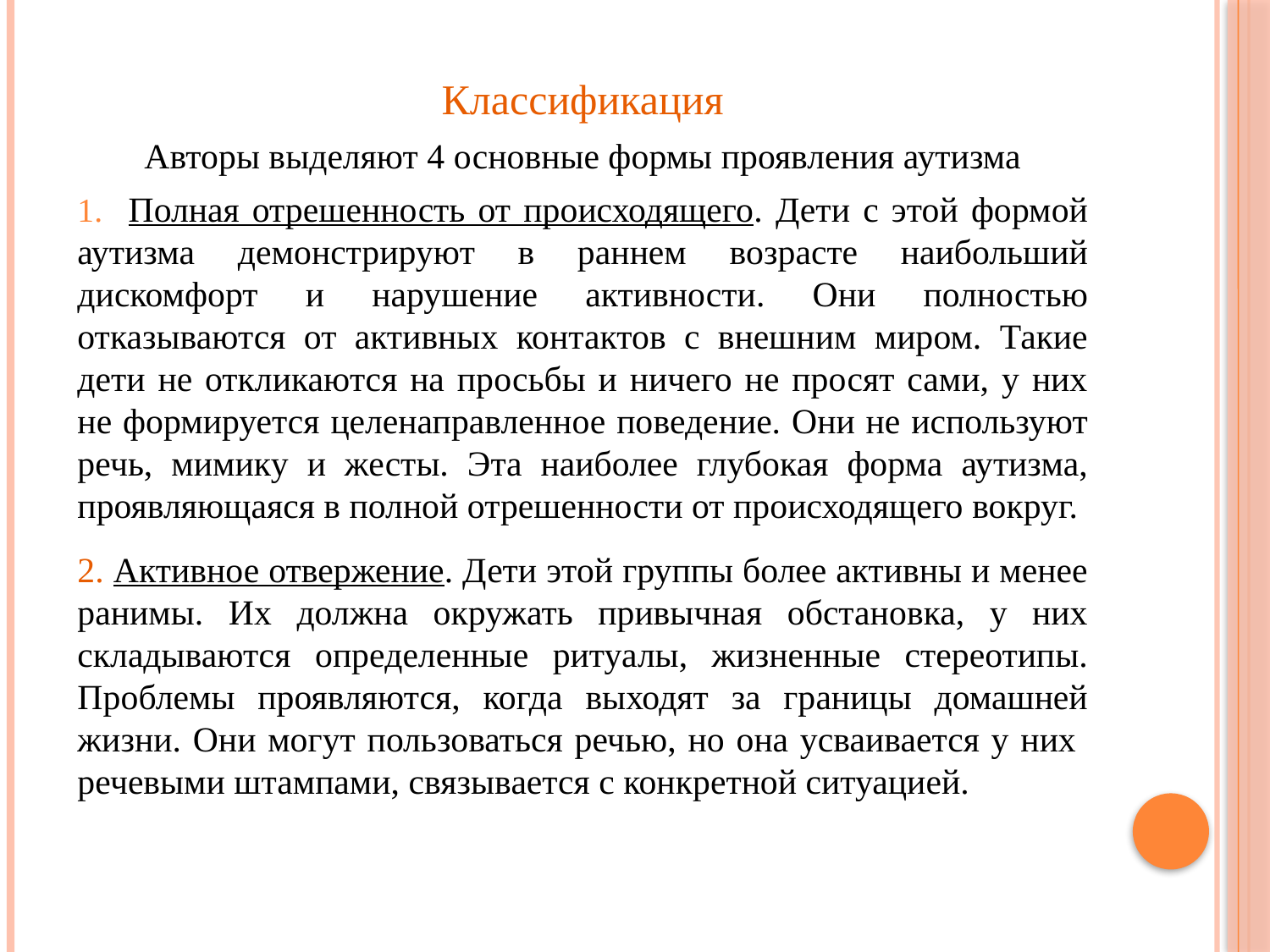

#
Классификация
Авторы выделяют 4 основные формы проявления аутизма
  Полная отрешенность от происходящего. Дети с этой формой аутизма демонстрируют в раннем возрасте наибольший дискомфорт и нарушение активности. Они полностью отказываются от активных контактов с внешним миром. Такие дети не откликаются на просьбы и ничего не просят сами, у них не формируется целенаправленное поведение. Они не используют речь, мимику и жесты. Эта наиболее глубокая форма аутизма, проявляющаяся в полной отрешенности от происходящего вокруг.
2. Активное отвержение. Дети этой группы более активны и менее ранимы. Их должна окружать привычная обстановка, у них складываются определенные ритуалы, жизненные стереотипы. Проблемы проявляются, когда выходят за границы домашней жизни. Они могут пользоваться речью, но она усваивается у них  речевыми штампами, связывается с конкретной ситуацией.